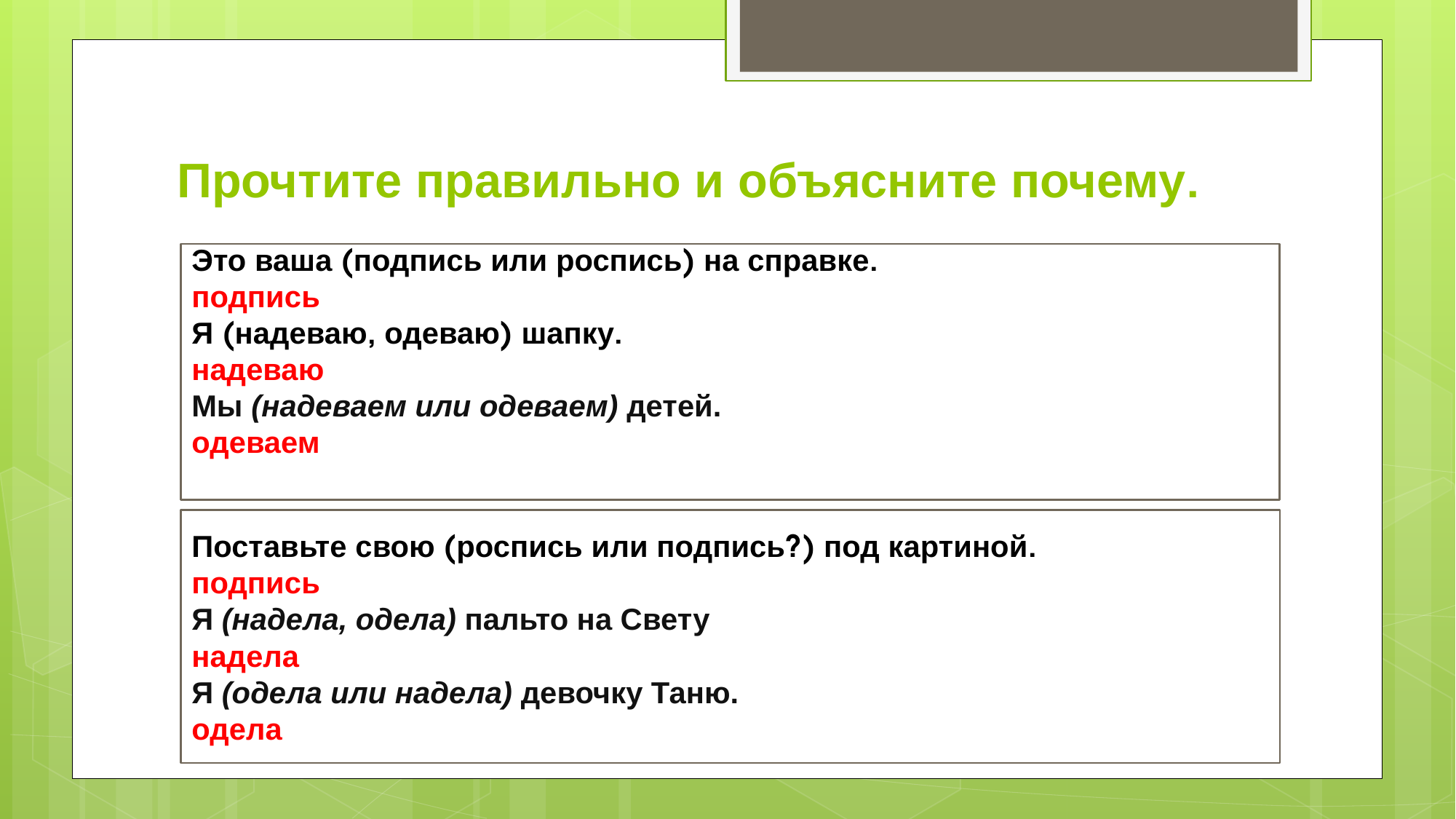

# Прочтите правильно и объясните почему.
Это ваша (подпись или роспись) на справке.
подпись
Я (надеваю, одеваю) шапку.
надеваю
Мы (надеваем или одеваем) детей.
одеваем

Поставьте свою (роспись или подпись?) под картиной.
подпись
Я (надела, одела) пальто на Свету
надела
Я (одела или надела) девочку Таню.
одела